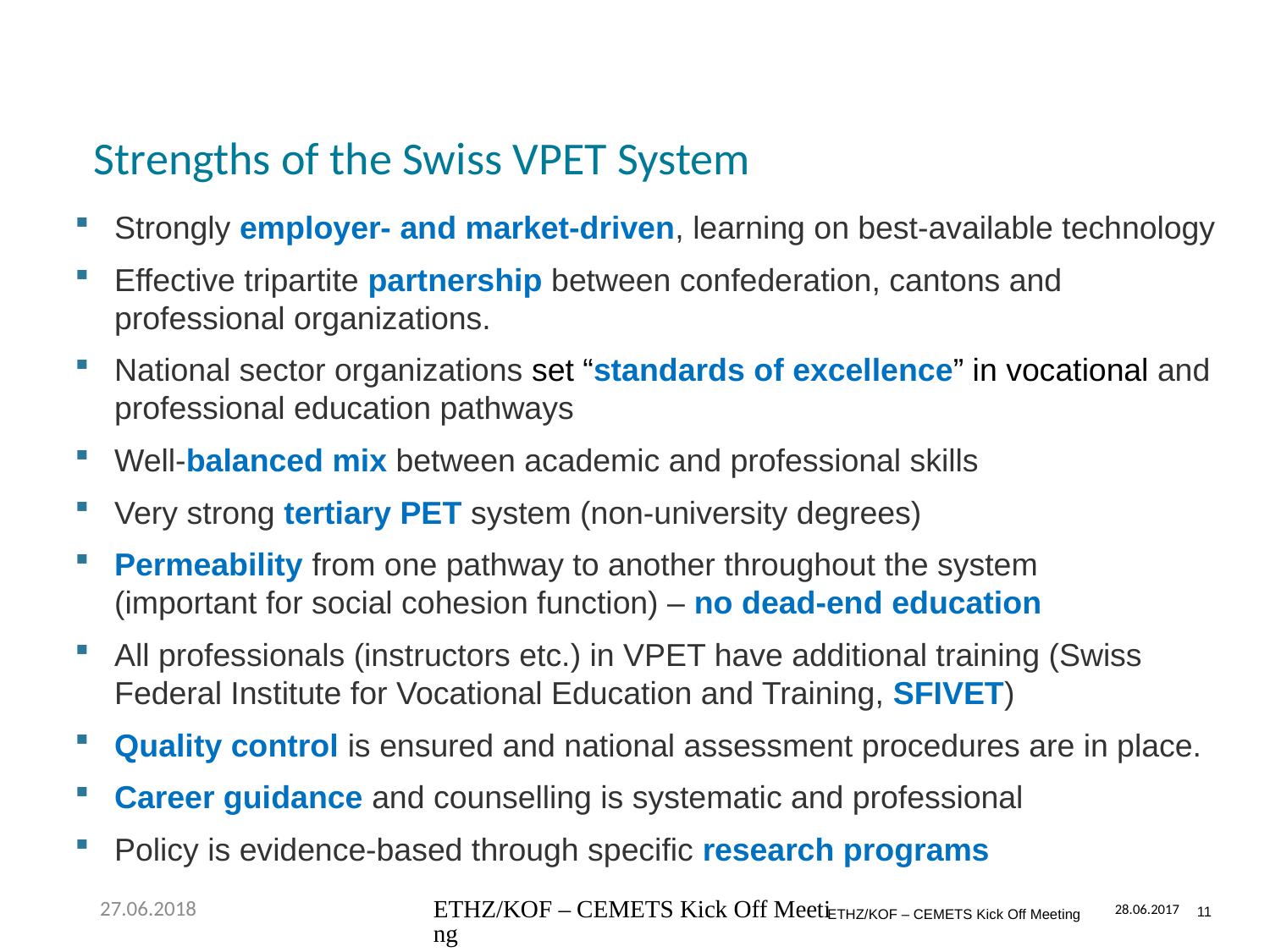

Strengths of the Swiss VPET System
Strongly employer- and market-driven, learning on best-available technology
Effective tripartite partnership between confederation, cantons and professional organizations.
National sector organizations set “standards of excellence” in vocational and professional education pathways
Well-balanced mix between academic and professional skills
Very strong tertiary PET system (non-university degrees)
Permeability from one pathway to another throughout the system
(important for social cohesion function) – no dead-end education
All professionals (instructors etc.) in VPET have additional training (Swiss Federal Institute for Vocational Education and Training, SFIVET)
Quality control is ensured and national assessment procedures are in place.
Career guidance and counselling is systematic and professional
Policy is evidence-based through specific research programs
ETHZ/KOF – CEMETS Kick Off Meeting
11
27.06.2018
ETHZ/KOF – CEMETS Kick Off Meeting
28.06.2017